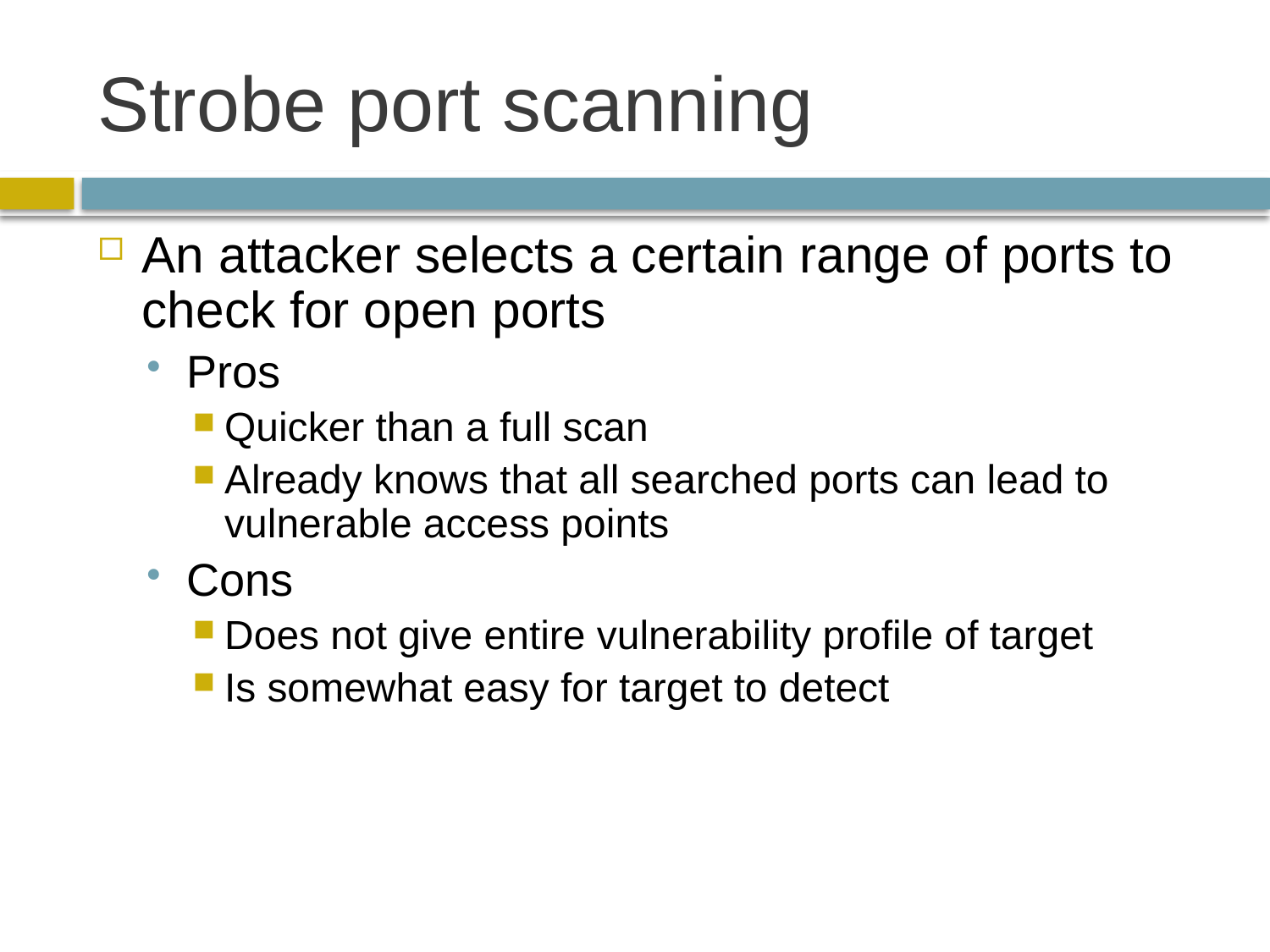

# Strobe port scanning
An attacker selects a certain range of ports to check for open ports
Pros
Quicker than a full scan
Already knows that all searched ports can lead to vulnerable access points
Cons
Does not give entire vulnerability profile of target
Is somewhat easy for target to detect